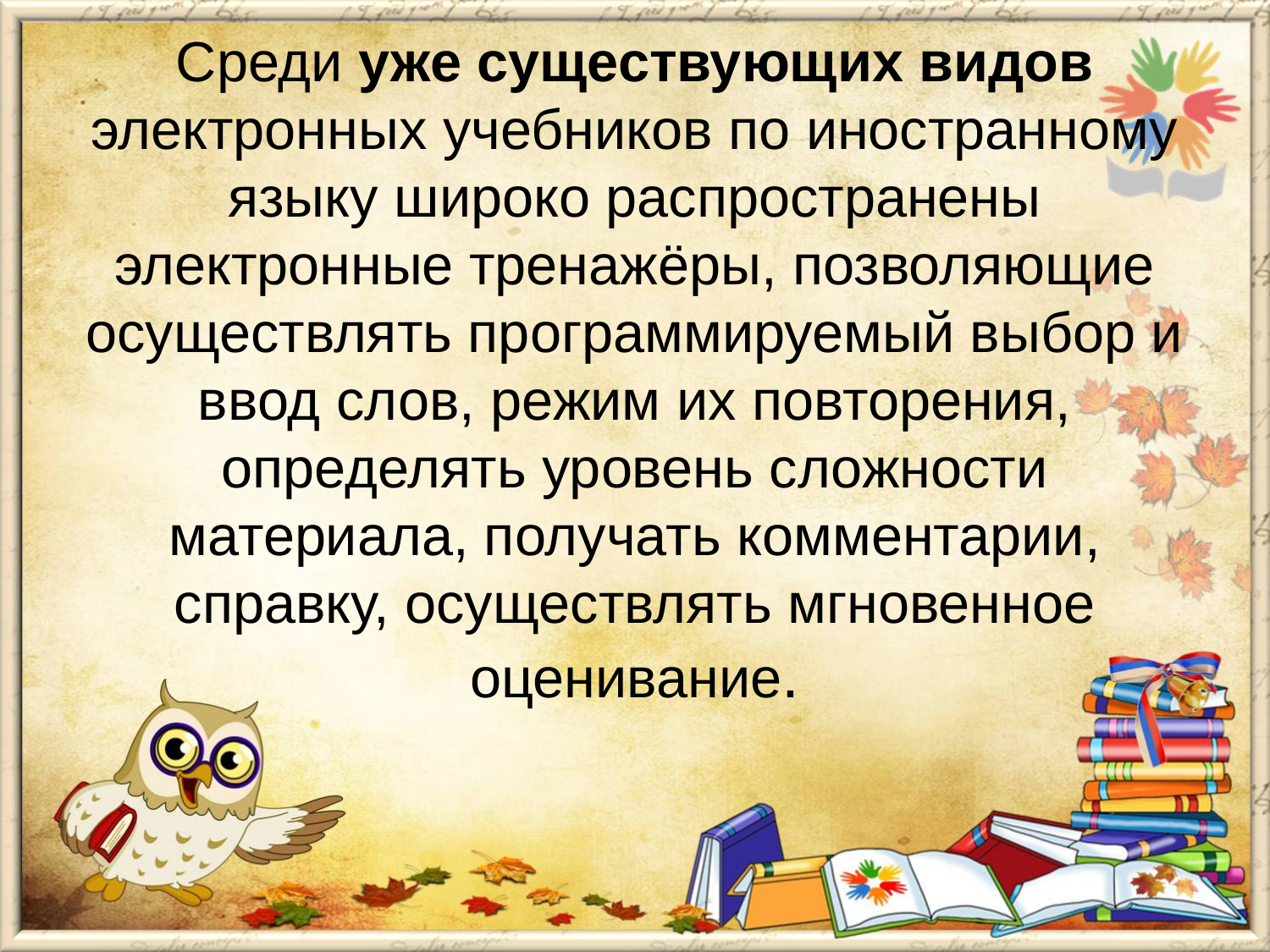

# Среди уже существующих видов электронных учебников по иностранному языку широко распространены электронные тренажёры, позволяющие осуществлять программируемый выбор и ввод слов, режим их повторения, определять уровень сложности материала, получать комментарии, справку, осуществлять мгновенное оценивание.